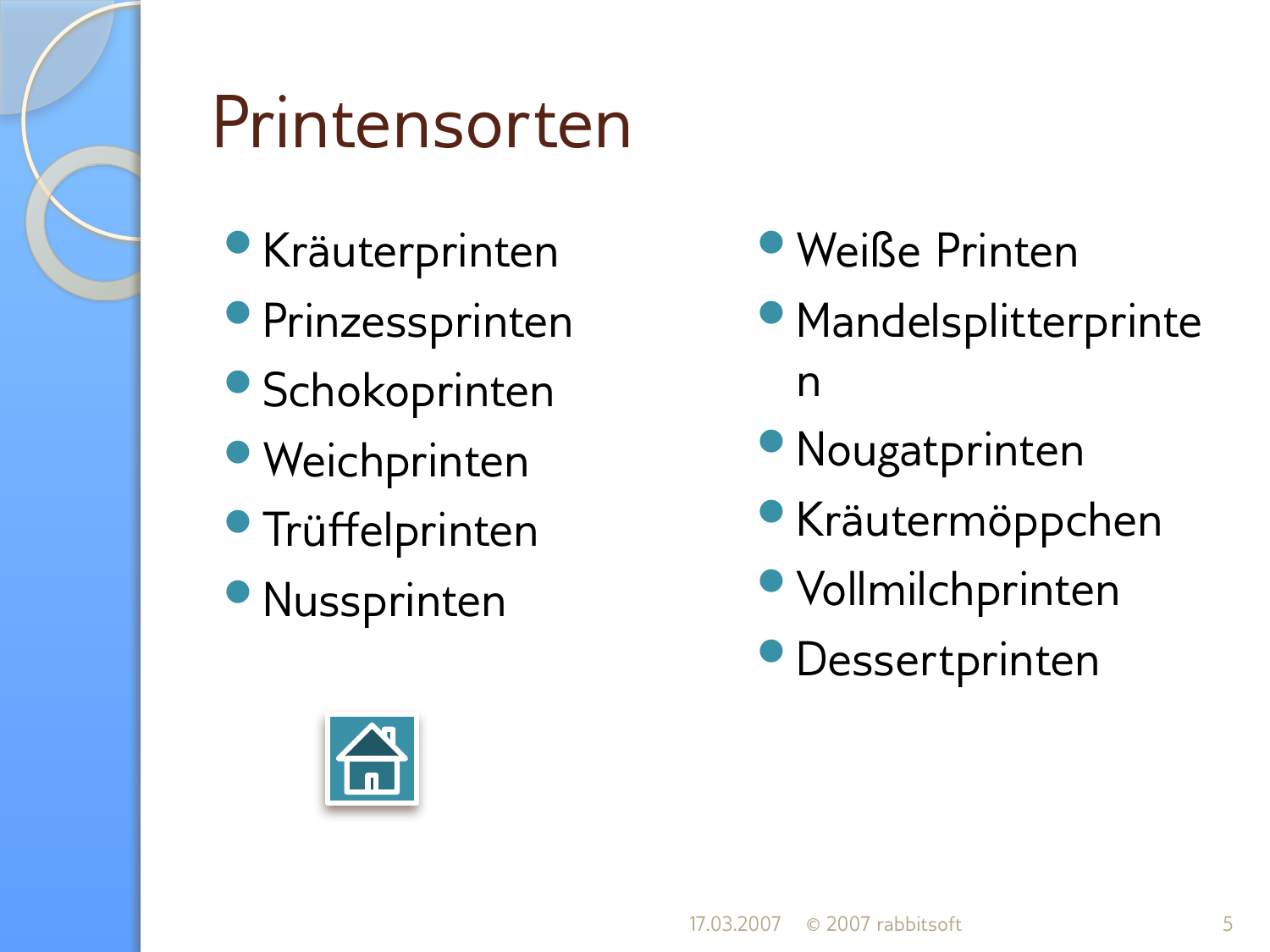

# Printensorten
Kräuterprinten
Prinzessprinten
Schokoprinten
Weichprinten
Trüffelprinten
Nussprinten
Weiße Printen
Mandelsplitterprinten
Nougatprinten
Kräutermöppchen
Vollmilchprinten
Dessertprinten

17.03.2007
© 2007 rabbitsoft
5